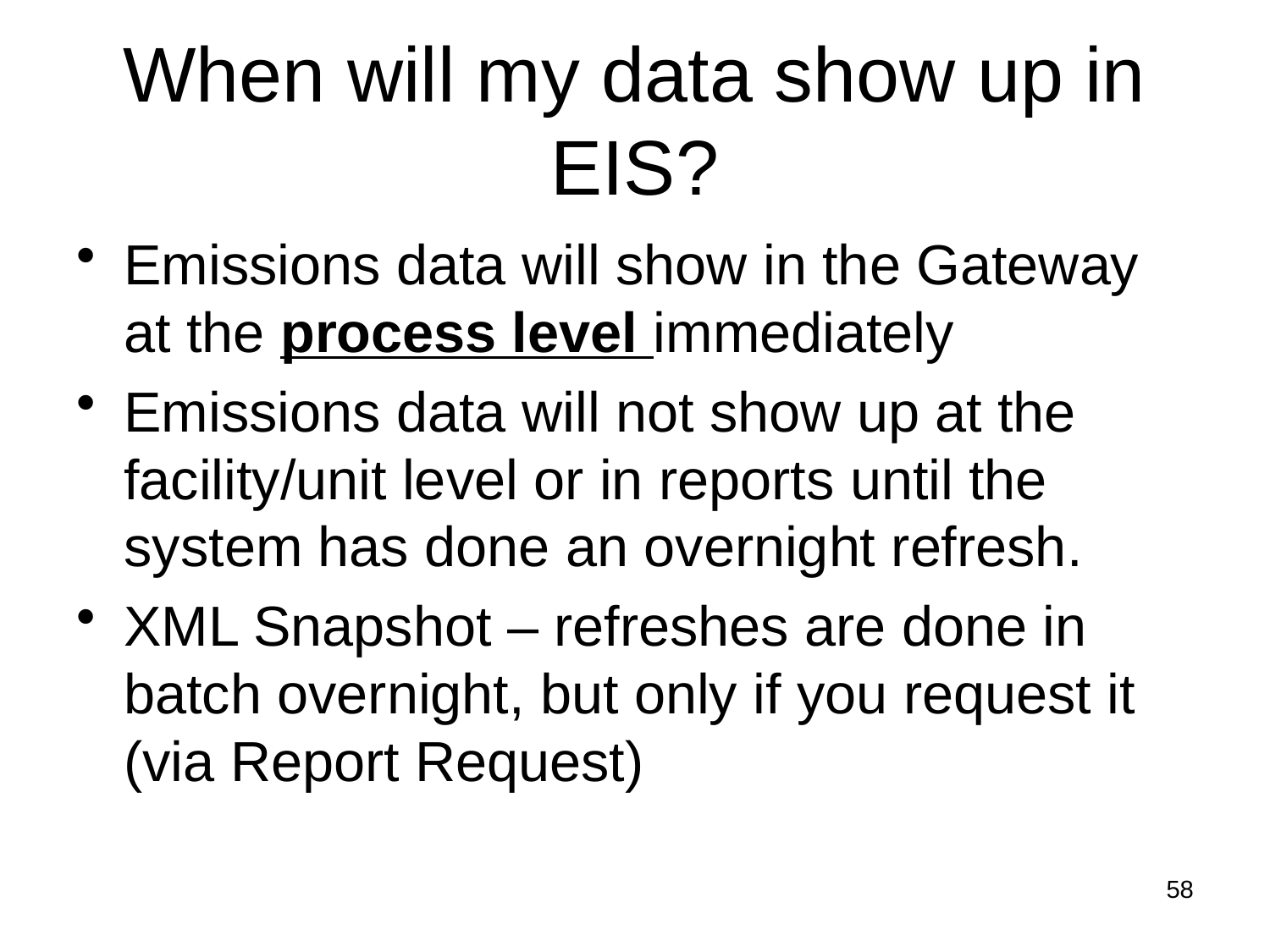

# When will my data show up in EIS?
Emissions data will show in the Gateway at the process level immediately
Emissions data will not show up at the facility/unit level or in reports until the system has done an overnight refresh.
XML Snapshot – refreshes are done in batch overnight, but only if you request it (via Report Request)
58